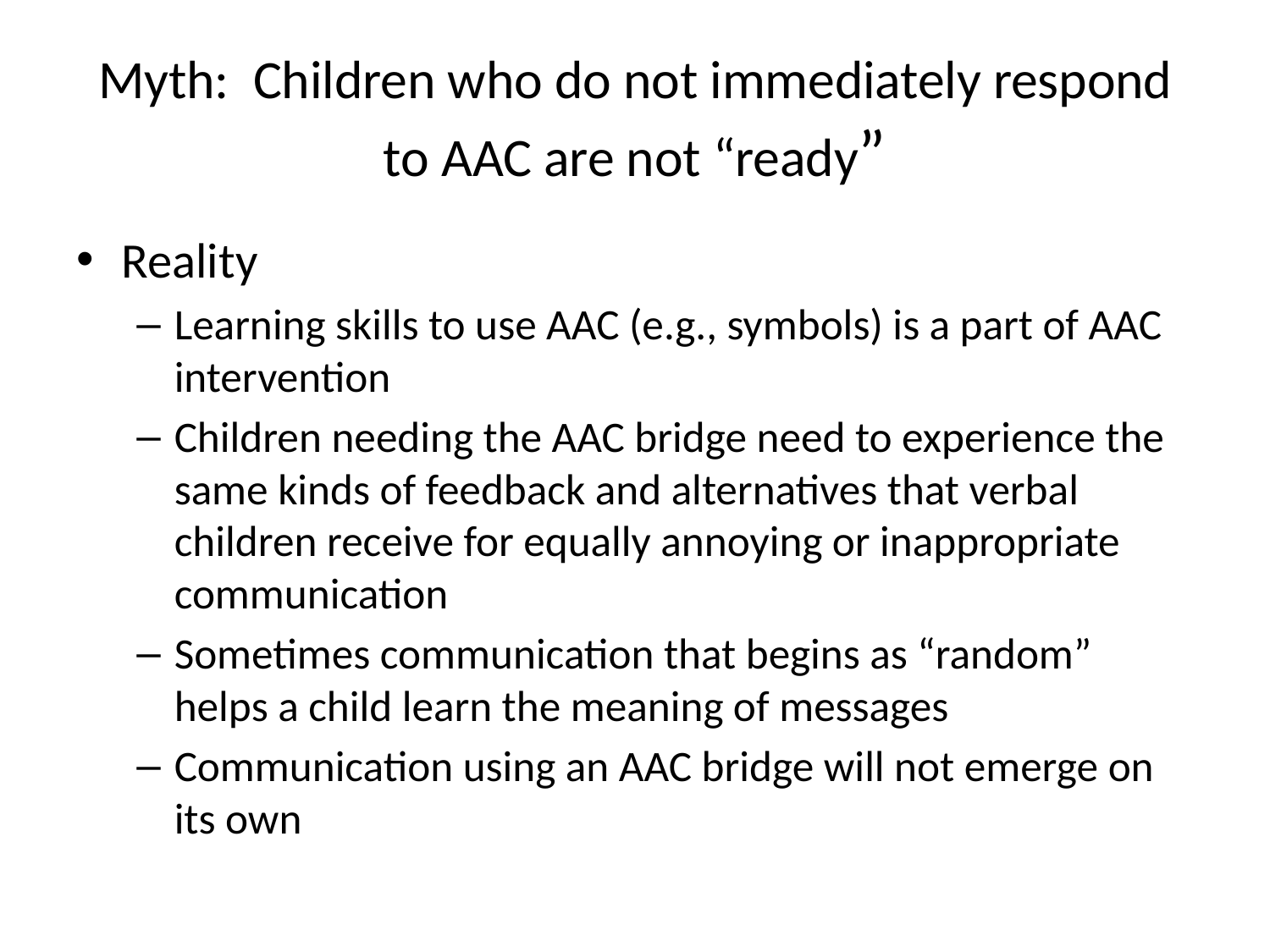

# Myth:  Children who do not immediately respond to AAC are not “ready”
Reality
Learning skills to use AAC (e.g., symbols) is a part of AAC intervention
Children needing the AAC bridge need to experience the same kinds of feedback and alternatives that verbal children receive for equally annoying or inappropriate communication
Sometimes communication that begins as “random” helps a child learn the meaning of messages
Communication using an AAC bridge will not emerge on its own